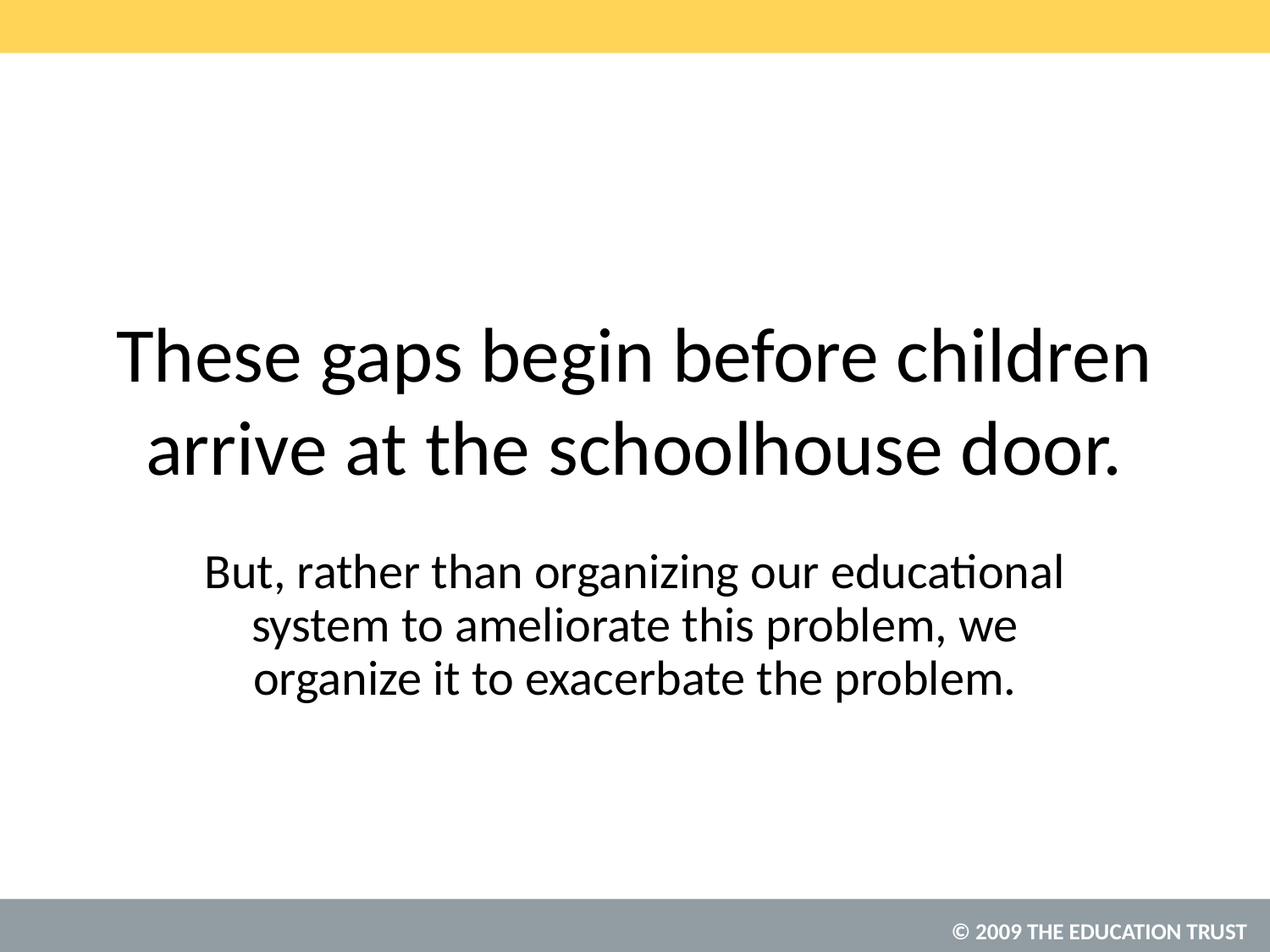

# These gaps begin before children arrive at the schoolhouse door.
But, rather than organizing our educational system to ameliorate this problem, we organize it to exacerbate the problem.